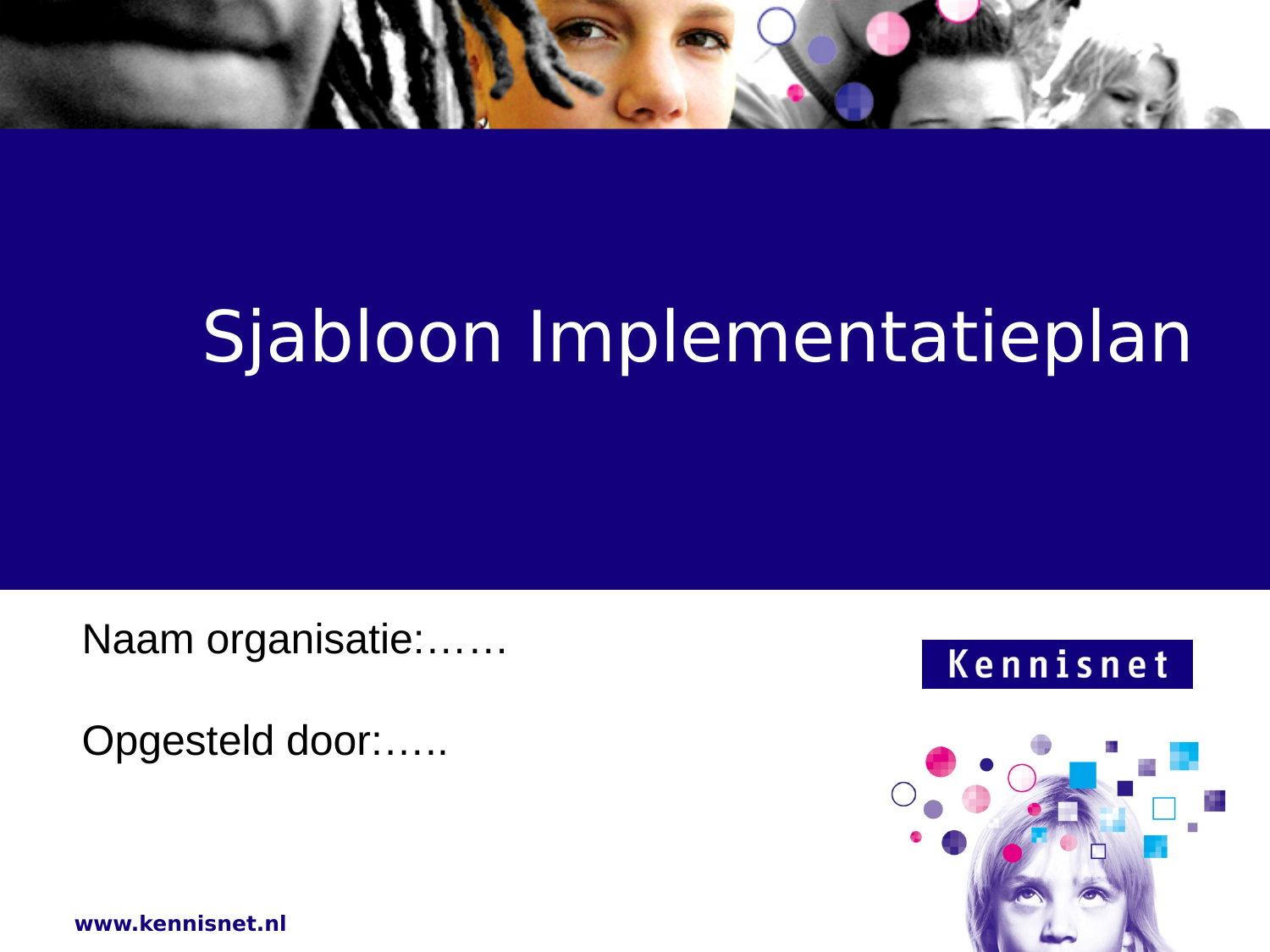

# Sjabloon Implementatieplan
Naam organisatie:……

Opgesteld door:…..